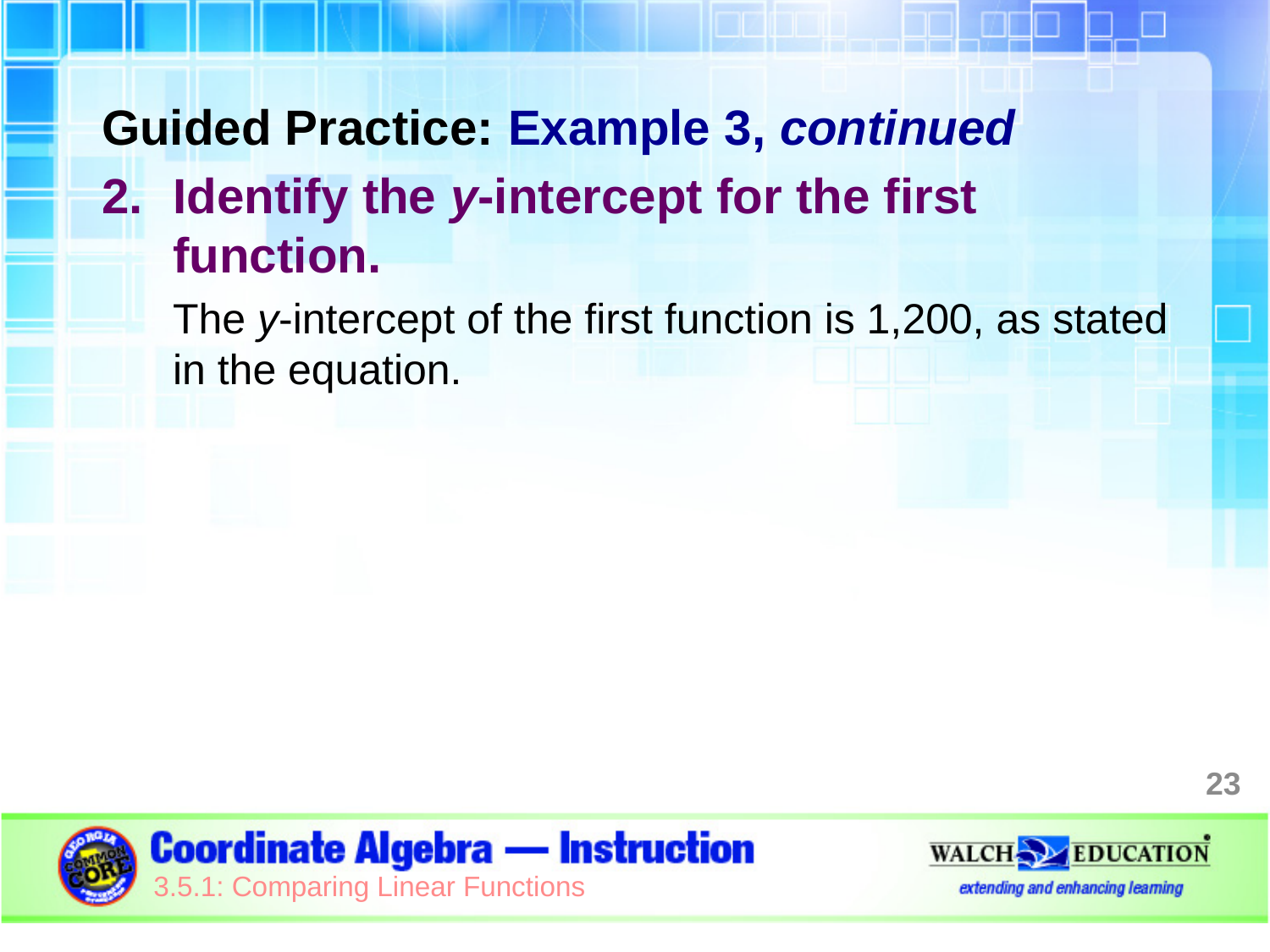

Guided Practice: Example 3, continued
Identify the y-intercept for the first function.
The y-intercept of the first function is 1,200, as stated in the equation.

23
3.5.1: Comparing Linear Functions